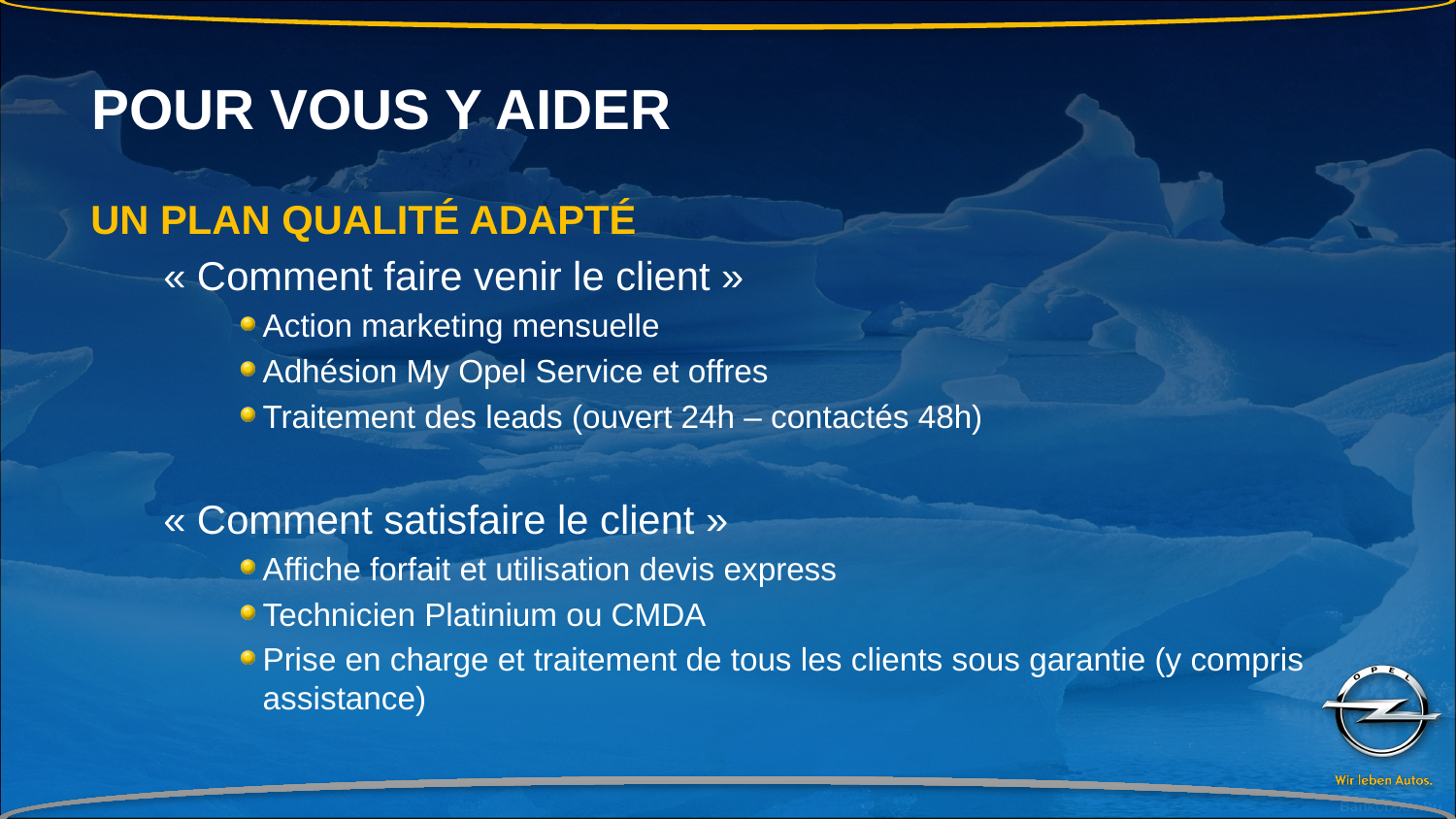

# POUR VOUS Y AIDER
UN PLAN QUALITÉ ADAPTÉ
« Comment faire venir le client »
Action marketing mensuelle
Adhésion My Opel Service et offres
Traitement des leads (ouvert 24h – contactés 48h)

« Comment satisfaire le client »
Affiche forfait et utilisation devis express
Technicien Platinium ou CMDA
Prise en charge et traitement de tous les clients sous garantie (y compris assistance)